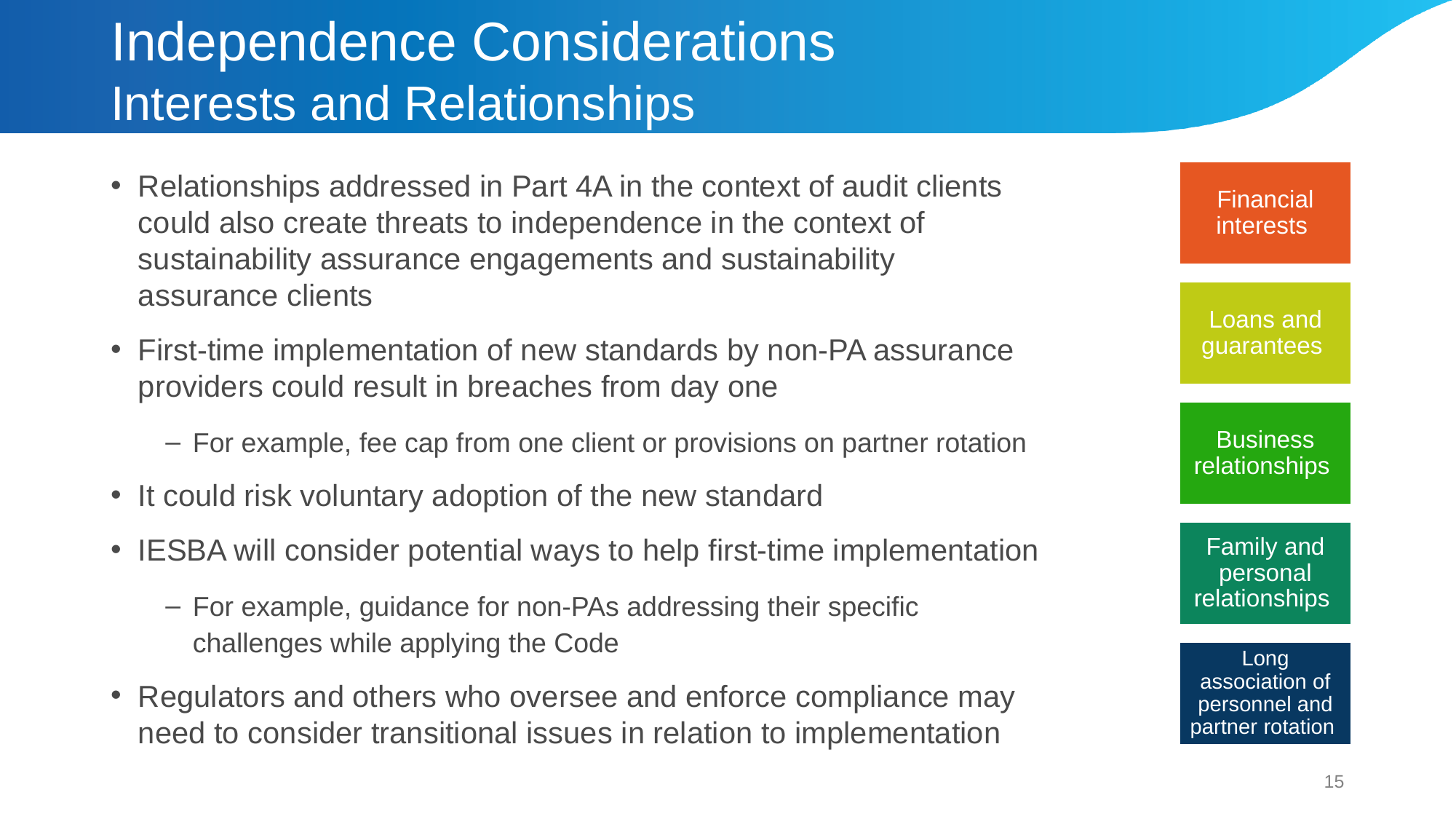

# Independence Considerations Interests and Relationships
Relationships addressed in Part 4A in the context of audit clients could also create threats to independence in the context of sustainability assurance engagements and sustainability assurance clients
First-time implementation of new standards by non-PA assurance providers could result in breaches from day one
For example, fee cap from one client or provisions on partner rotation
It could risk voluntary adoption of the new standard
IESBA will consider potential ways to help first-time implementation
For example, guidance for non-PAs addressing their specific challenges while applying the Code
Regulators and others who oversee and enforce compliance may need to consider transitional issues in relation to implementation

Financial interests
Loans and guarantees
Business relationships
Family and personal relationships
Long association of personnel and partner rotation
15